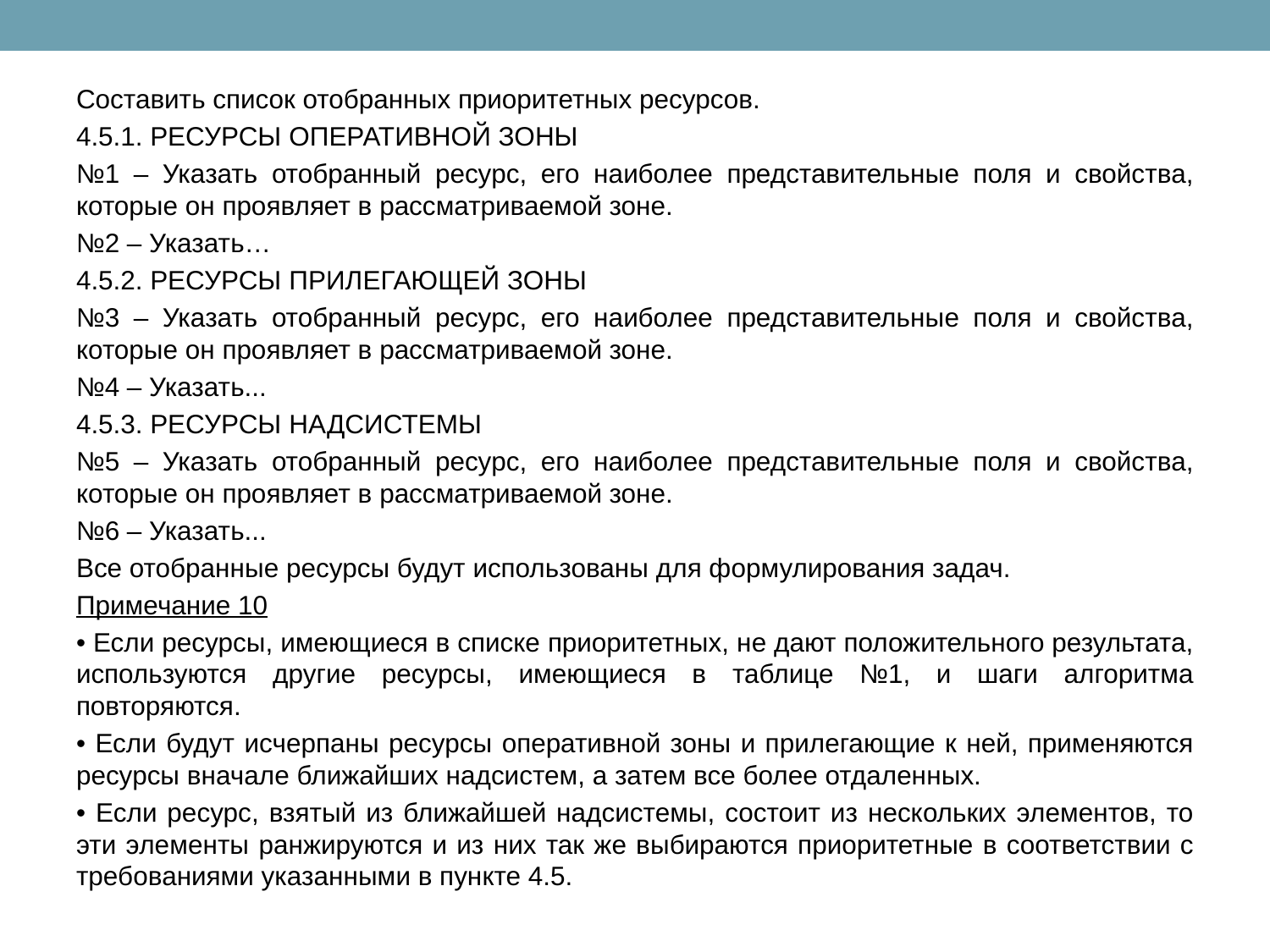

Составить список отобранных приоритетных ресурсов.
4.5.1. РЕСУРСЫ ОПЕРАТИВНОЙ ЗОНЫ
№1 – Указать отобранный ресурс, его наиболее представительные поля и свойства, которые он проявляет в рассматриваемой зоне.
№2 – Указать…
4.5.2. РЕСУРСЫ ПРИЛЕГАЮЩЕЙ ЗОНЫ
№3 – Указать отобранный ресурс, его наиболее представительные поля и свойства, которые он проявляет в рассматриваемой зоне.
№4 – Указать...
4.5.3. РЕСУРСЫ НАДСИСТЕМЫ
№5 – Указать отобранный ресурс, его наиболее представительные поля и свойства, которые он проявляет в рассматриваемой зоне.
№6 – Указать...
Все отобранные ресурсы будут использованы для формулирования задач.
Примечание 10
• Если ресурсы, имеющиеся в списке приоритетных, не дают положительного результата, используются другие ресурсы, имеющиеся в таблице №1, и шаги алгоритма повторяются.
• Если будут исчерпаны ресурсы оперативной зоны и прилегающие к ней, применяются ресурсы вначале ближайших надсистем, а затем все более отдаленных.
• Если ресурс, взятый из ближайшей надсистемы, состоит из нескольких элементов, то эти элементы ранжируются и из них так же выбираются приоритетные в соответствии с требованиями указанными в пункте 4.5.